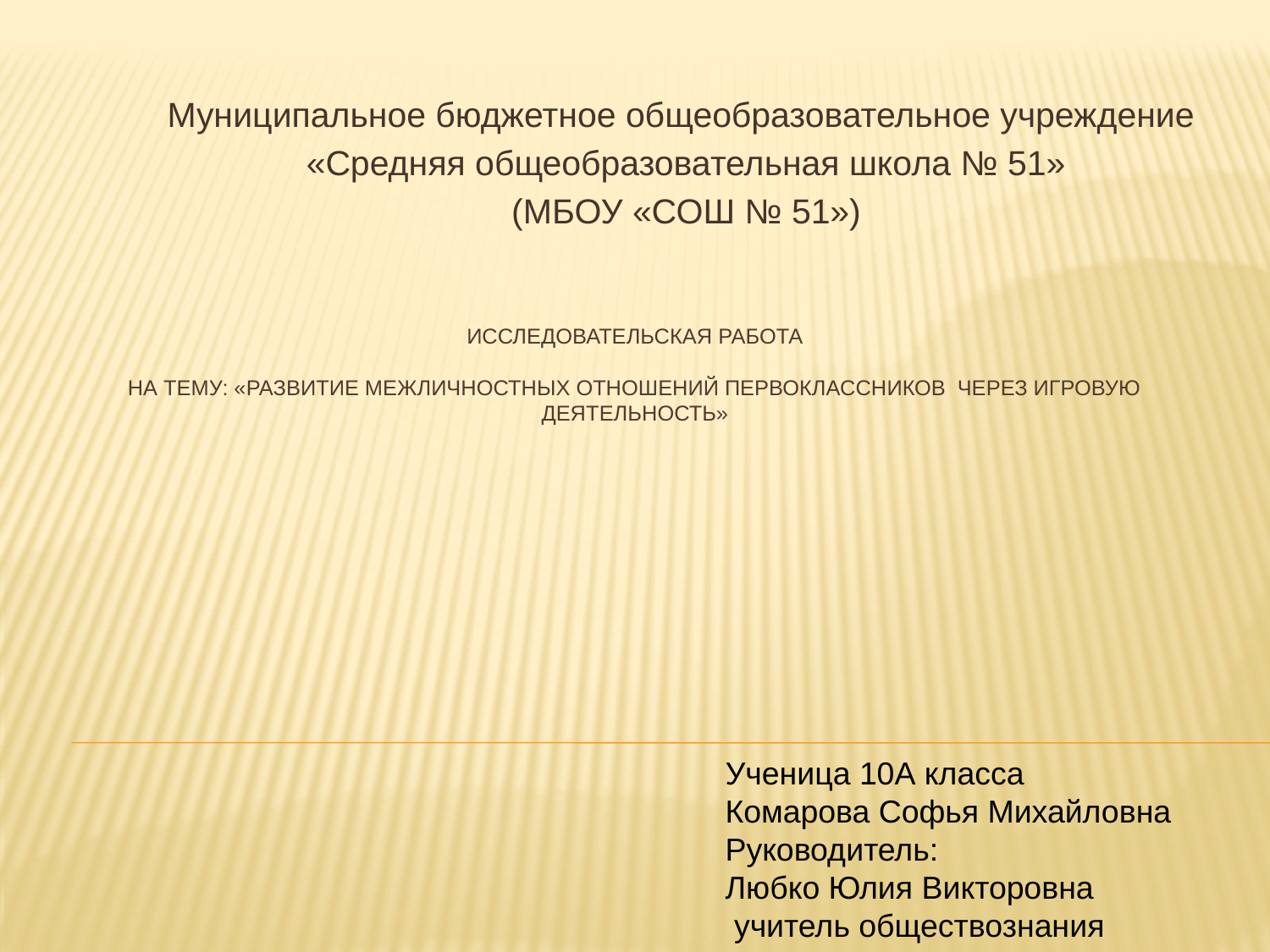

Муниципальное бюджетное общеобразовательное учреждение
«Средняя общеобразовательная школа № 51»
(МБОУ «СОШ № 51»)

# Исследовательская работа на тему: «Развитие межличностных отношений первоклассников  через игровую деятельность»
           Ученица 10А класса
           Комарова Софья Михайловна
           Руководитель:
           Любко Юлия Викторовна
            учитель обществознания